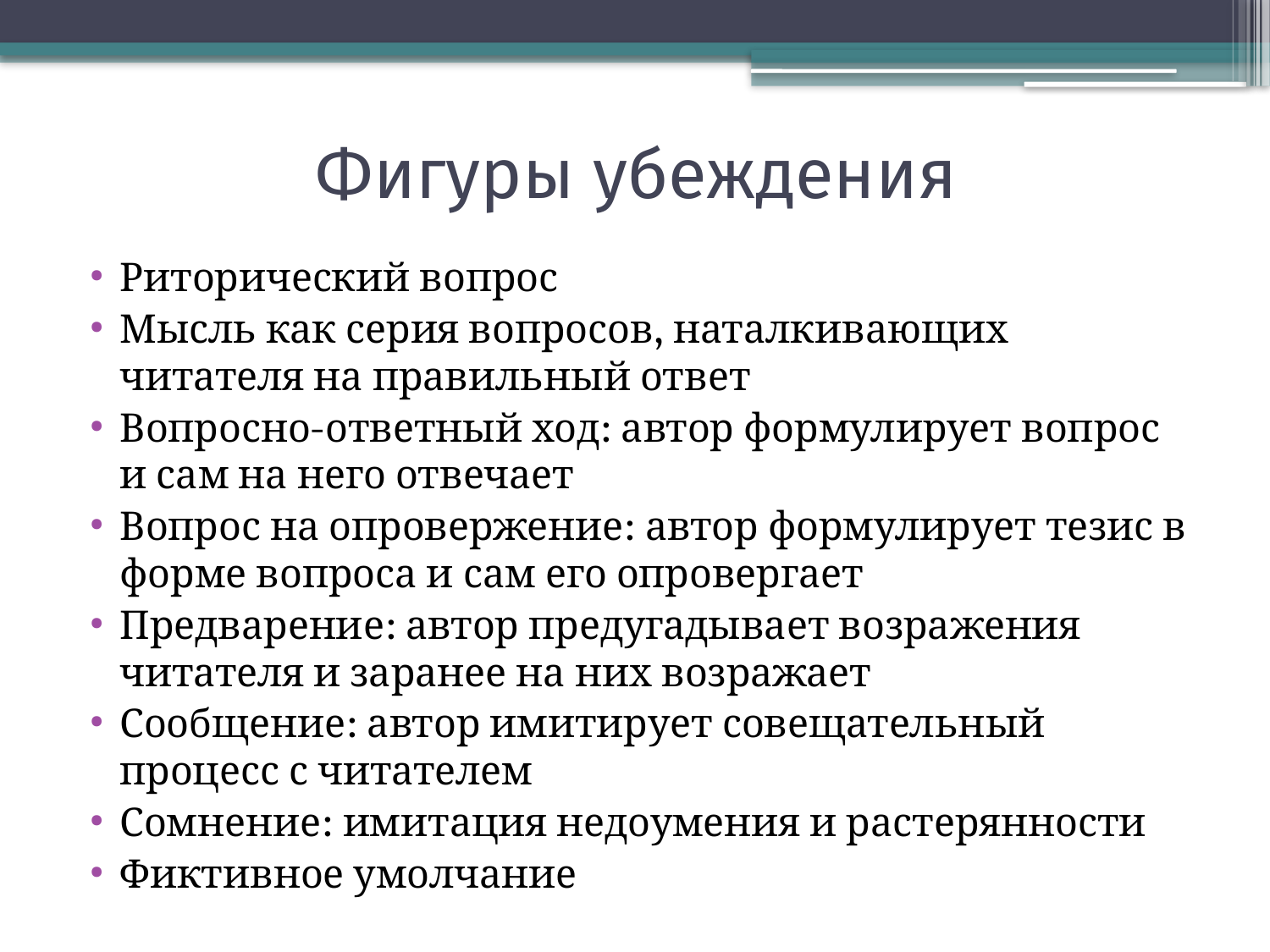

# Фигуры убеждения
Риторический вопрос
Мысль как серия вопросов, наталкивающих читателя на правильный ответ
Вопросно-ответный ход: автор формулирует вопрос и сам на него отвечает
Вопрос на опровержение: автор формулирует тезис в форме вопроса и сам его опровергает
Предварение: автор предугадывает возражения читателя и заранее на них возражает
Сообщение: автор имитирует совещательный процесс с читателем
Сомнение: имитация недоумения и растерянности
Фиктивное умолчание